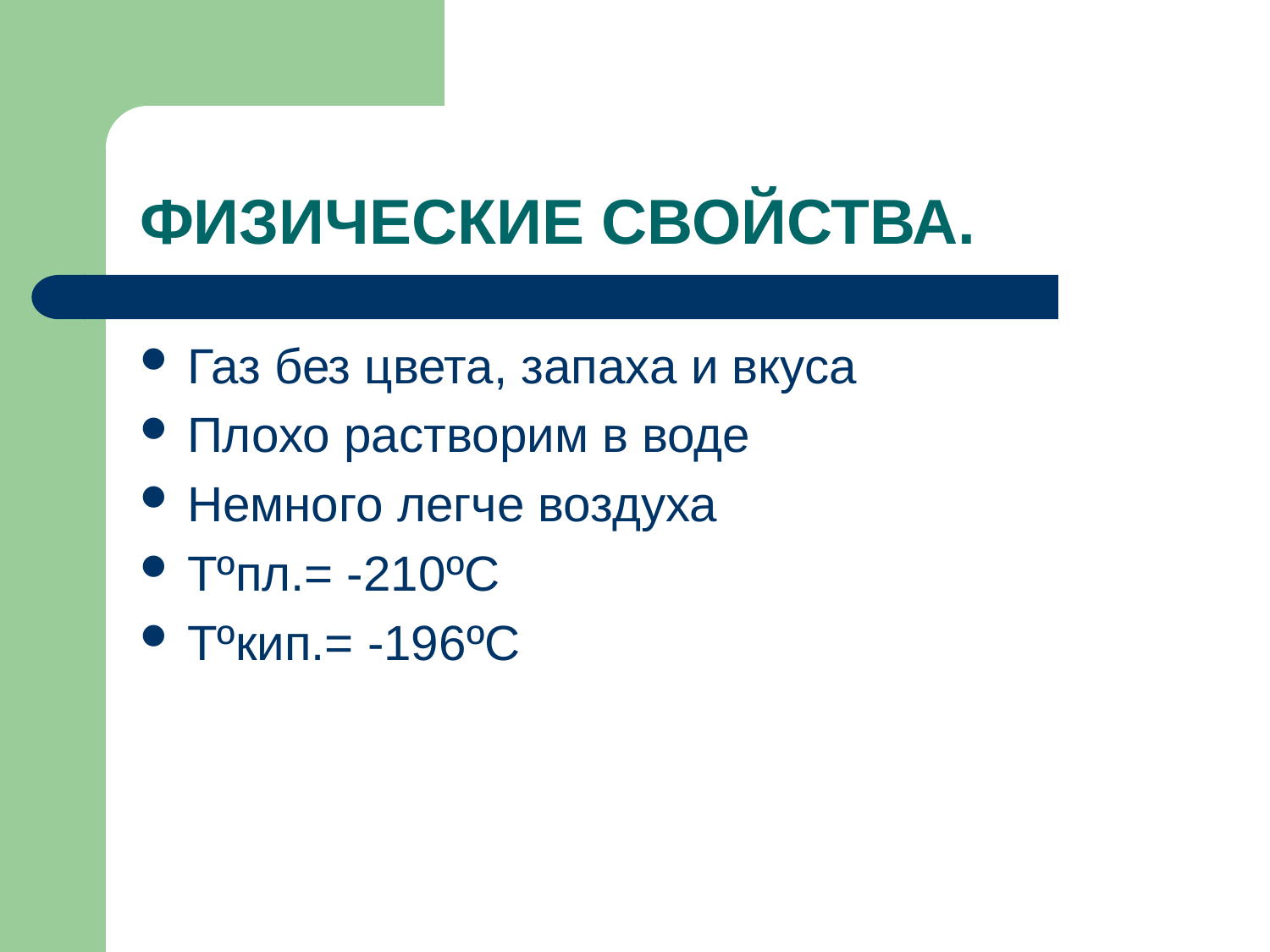

# ФИЗИЧЕСКИЕ СВОЙСТВА.
Газ без цвета, запаха и вкуса
Плохо растворим в воде
Немного легче воздуха
Tºпл.= -210ºС
Tºкип.= -196ºС